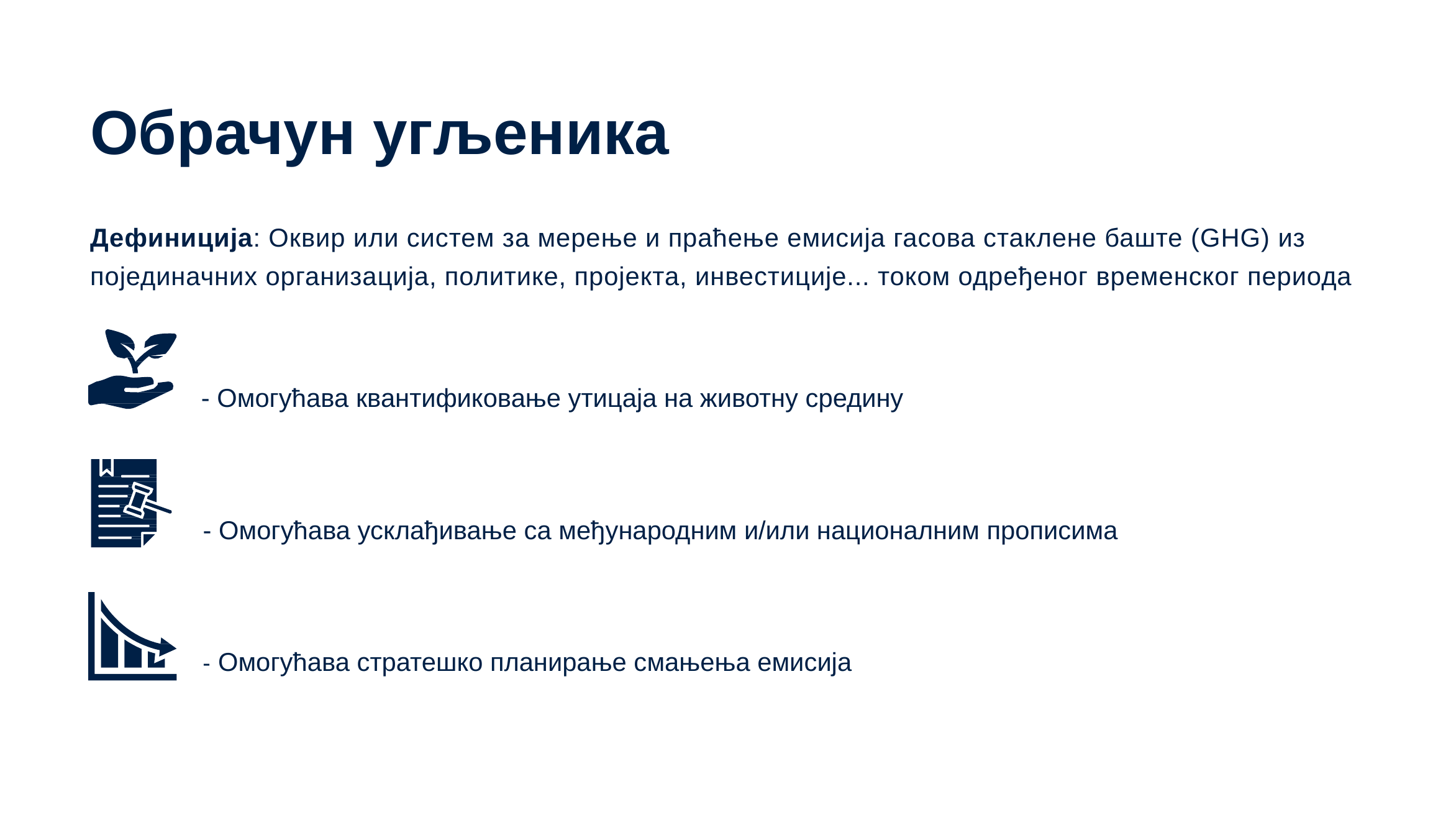

# Обрачун угљеника
Дефиниција: Оквир или систем за мерење и праћење емисија гасова стаклене баште (GHG) из појединачних организација, политике, пројекта, инвестиције... током одређеног временског периода

- Омогућава квантификовање утицаја на животну средину

- Омогућава усклађивање са међународним и/или националним прописима

- Омогућава стратешко планирање смањења емисија